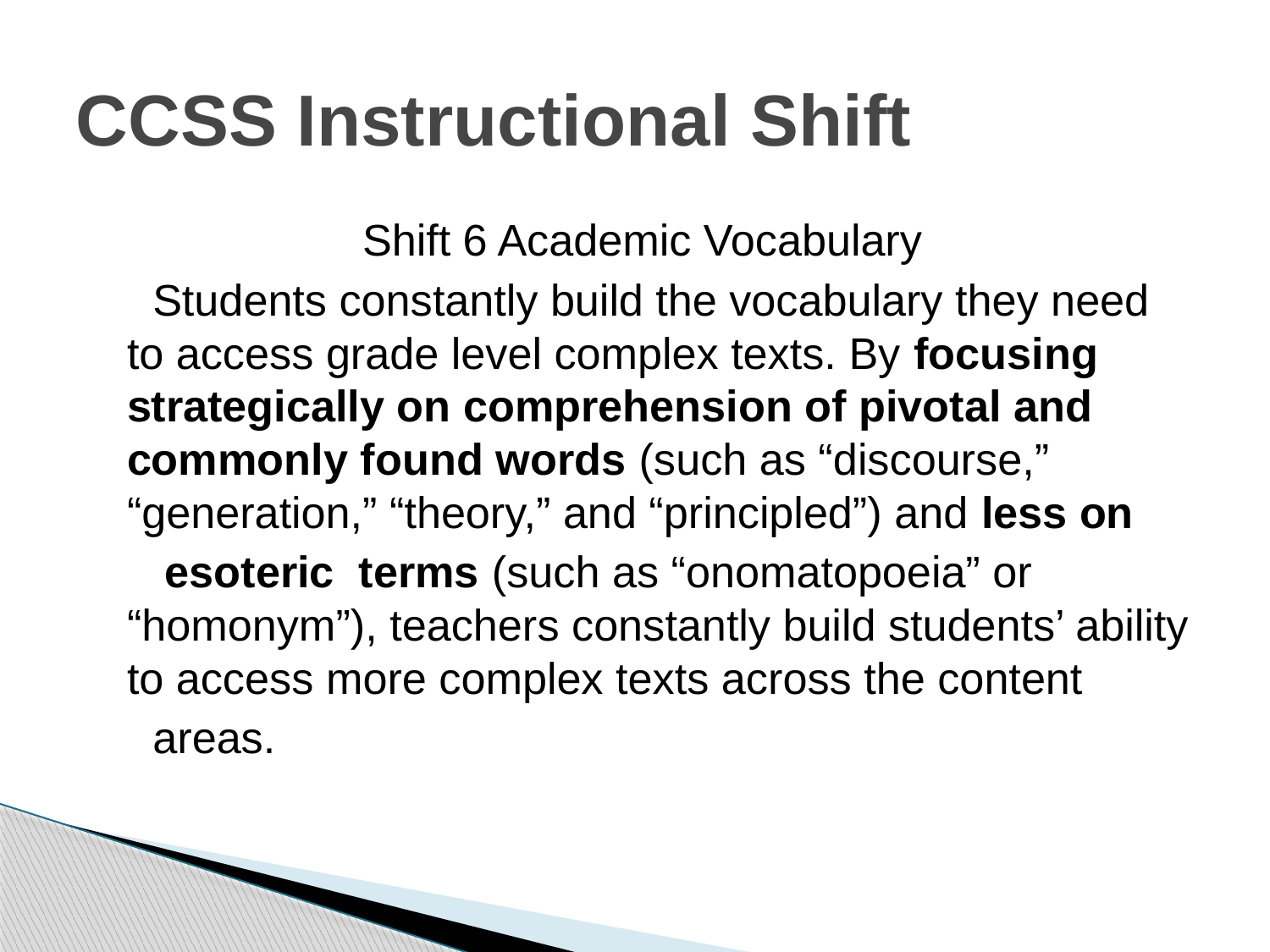

# CCSS Instructional Shift
Shift 6 Academic Vocabulary
     Students constantly build the vocabulary they need to access grade level complex texts. By focusing strategically on comprehension of pivotal and commonly found words (such as “discourse,” “generation,” “theory,” and “principled”) and less on
      esoteric  terms (such as “onomatopoeia” or “homonym”), teachers constantly build students’ ability to access more complex texts across the content
     areas.